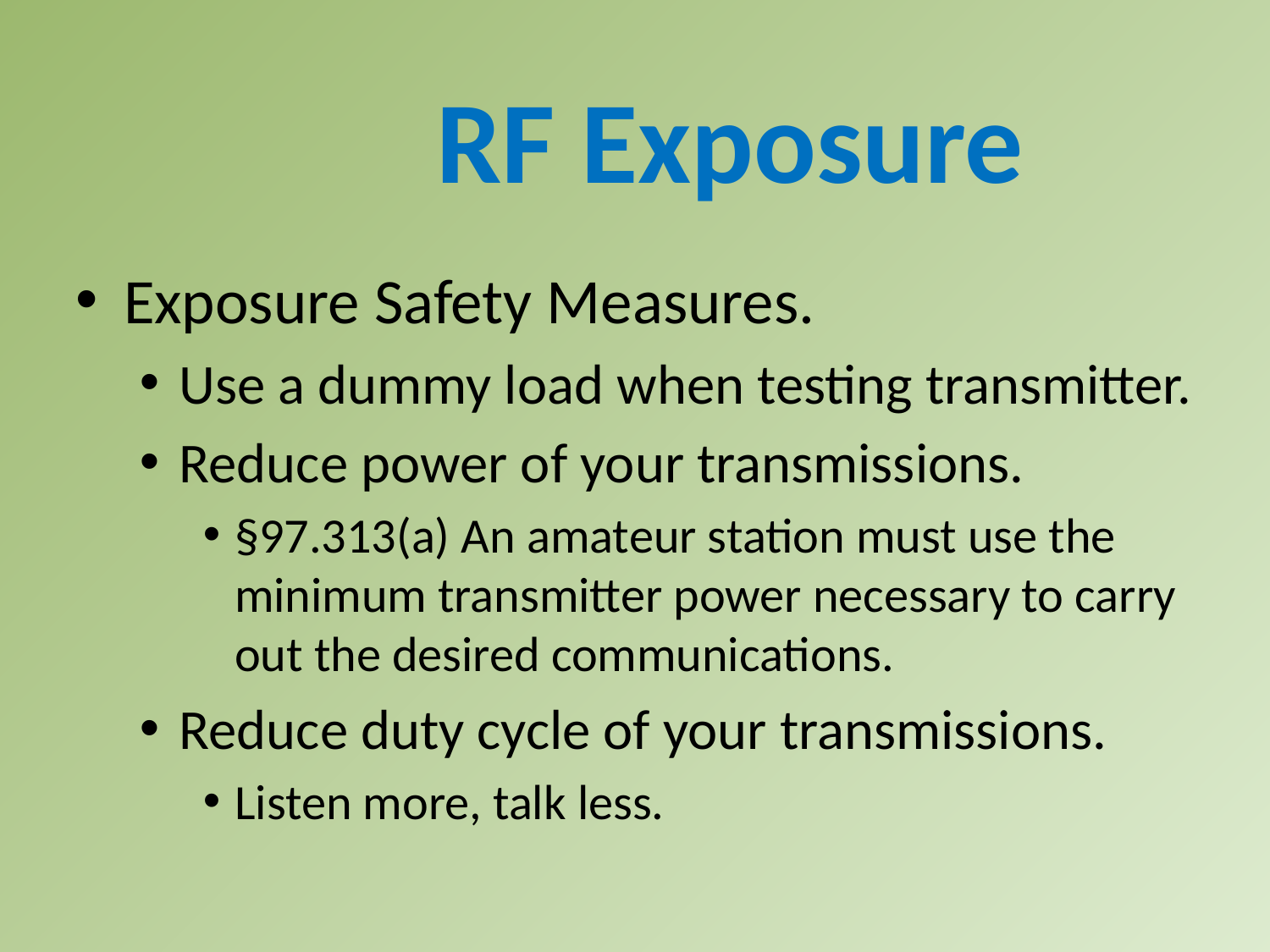

RF Exposure
Exposure Safety Measures.
Use a dummy load when testing transmitter.
Reduce power of your transmissions.
§97.313(a) An amateur station must use the minimum transmitter power necessary to carry out the desired communications.
Reduce duty cycle of your transmissions.
Listen more, talk less.